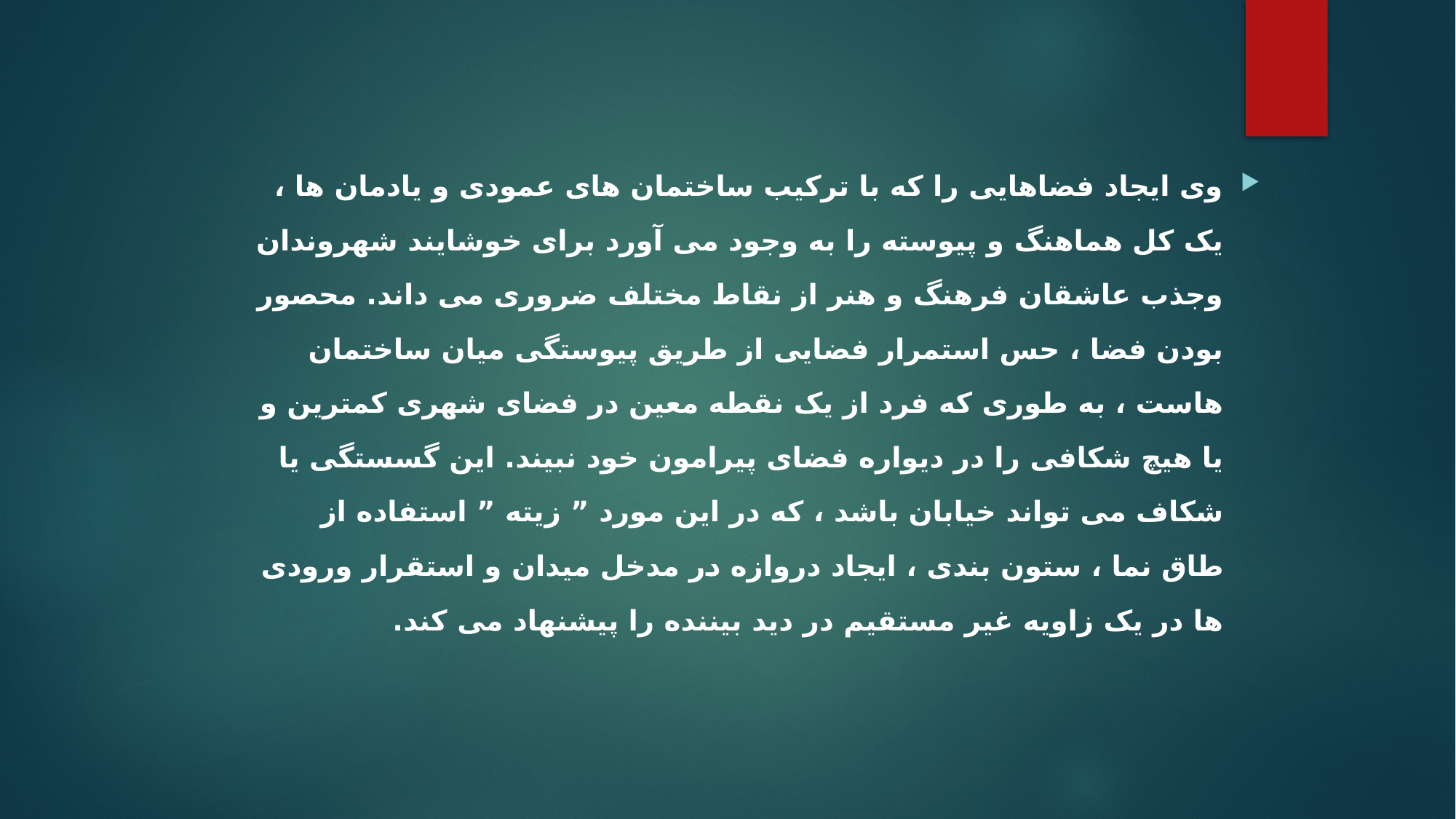

وی ایجاد فضاهایی را که با ترکیب ساختمان های عمودی و یادمان ها ، یک کل هماهنگ و پیوسته را به وجود می آورد برای خوشایند شهروندان وجذب عاشقان فرهنگ و هنر از نقاط مختلف ضروری می داند. محصور بودن فضا ، حس استمرار فضایی از طریق پیوستگی میان ساختمان هاست ، به طوری که فرد از یک نقطه معین در فضای شهری کمترین و یا هیچ شکافی را در دیواره فضای پیرامون خود نبیند. این گسستگی یا شکاف می تواند خیابان باشد ، که در این مورد ” زیته ” استفاده از طاق نما ، ستون بندی ، ایجاد دروازه در مدخل میدان و استقرار ورودی ها در یک زاویه غیر مستقیم در دید بیننده را پیشنهاد می کند.